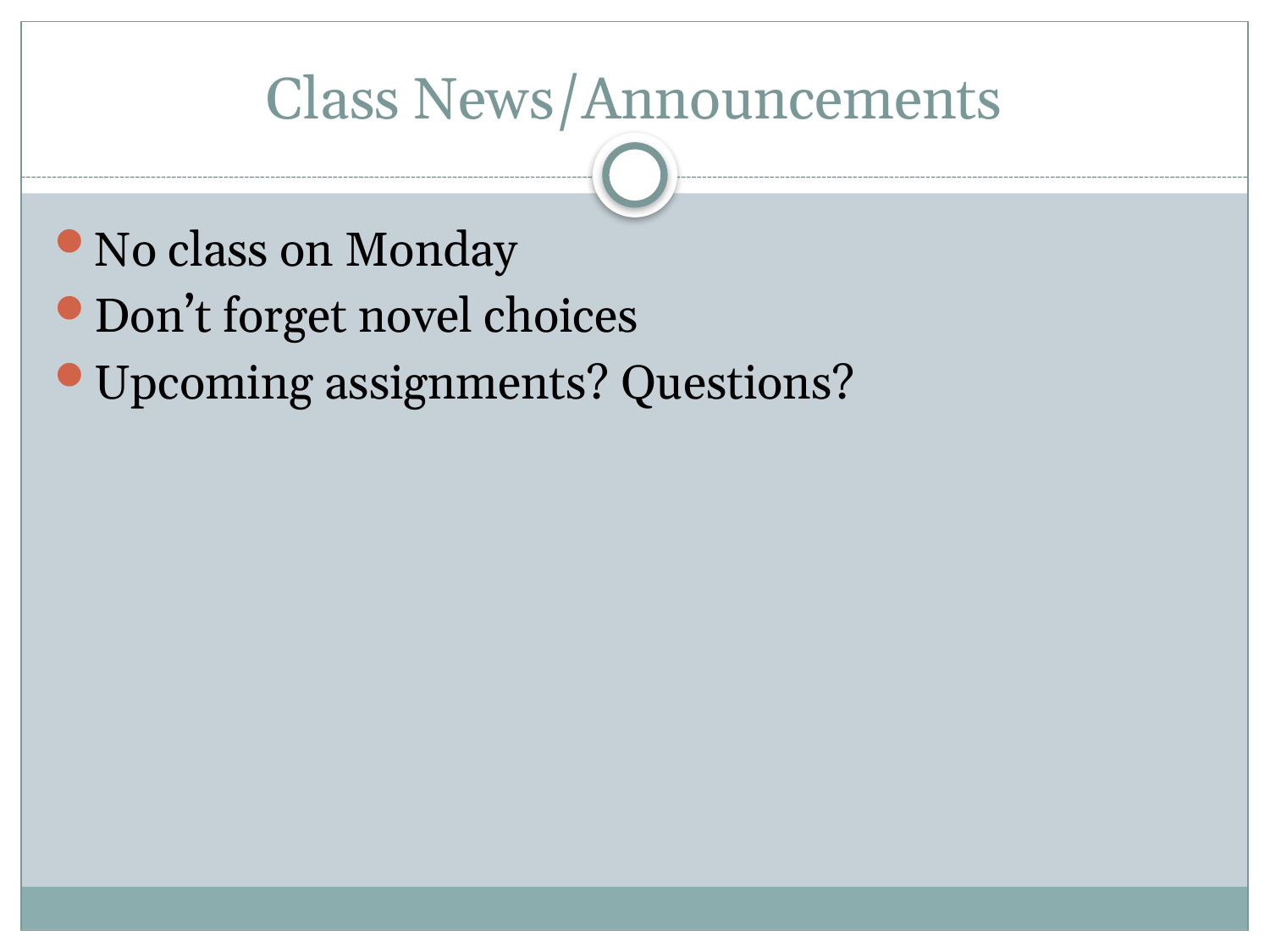

# Class News/Announcements
No class on Monday
Don’t forget novel choices
Upcoming assignments? Questions?